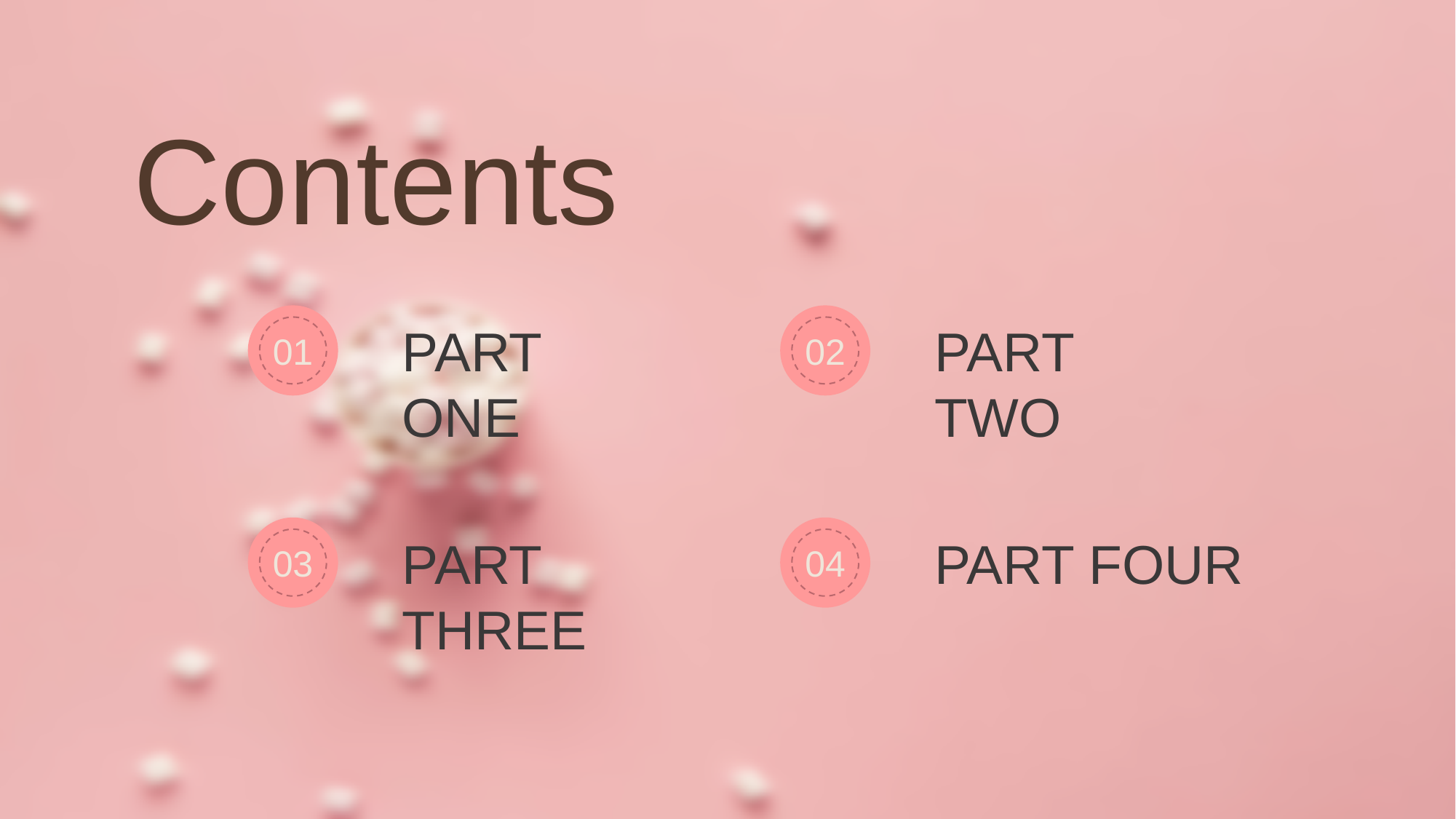

Contents
01

02

PART ONE
PART TWO
03

04

PART THREE
PART FOUR